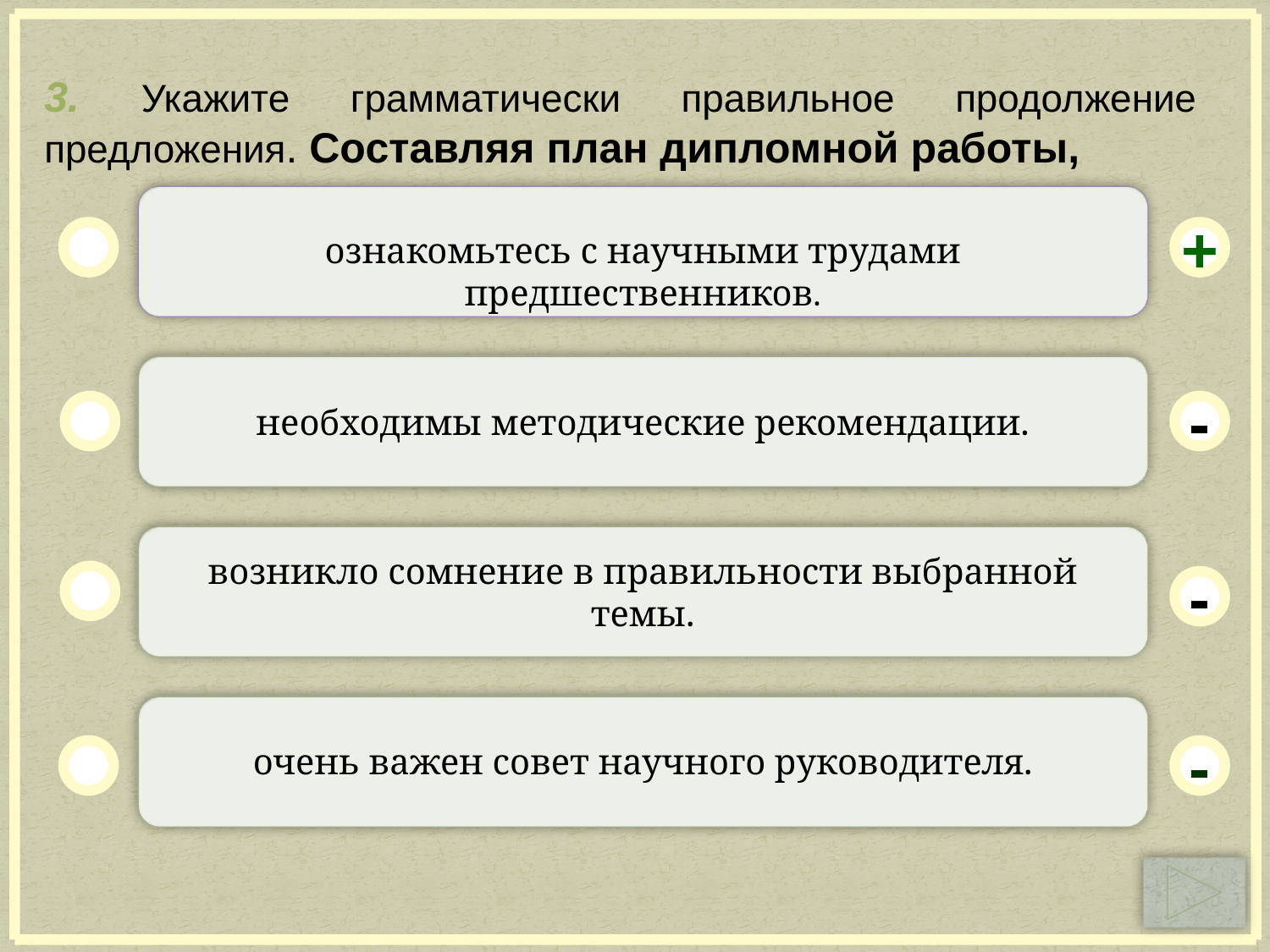

3. Укажите грамматически правильное продолжение предложения. Составляя план дипломной работы,

ознакомьтесь с научными трудами предшественников.

+
необходимы методические рекомендации.

-
возникло сомнение в правильности выбранной темы.

-
очень важен совет научного руководителя.

-